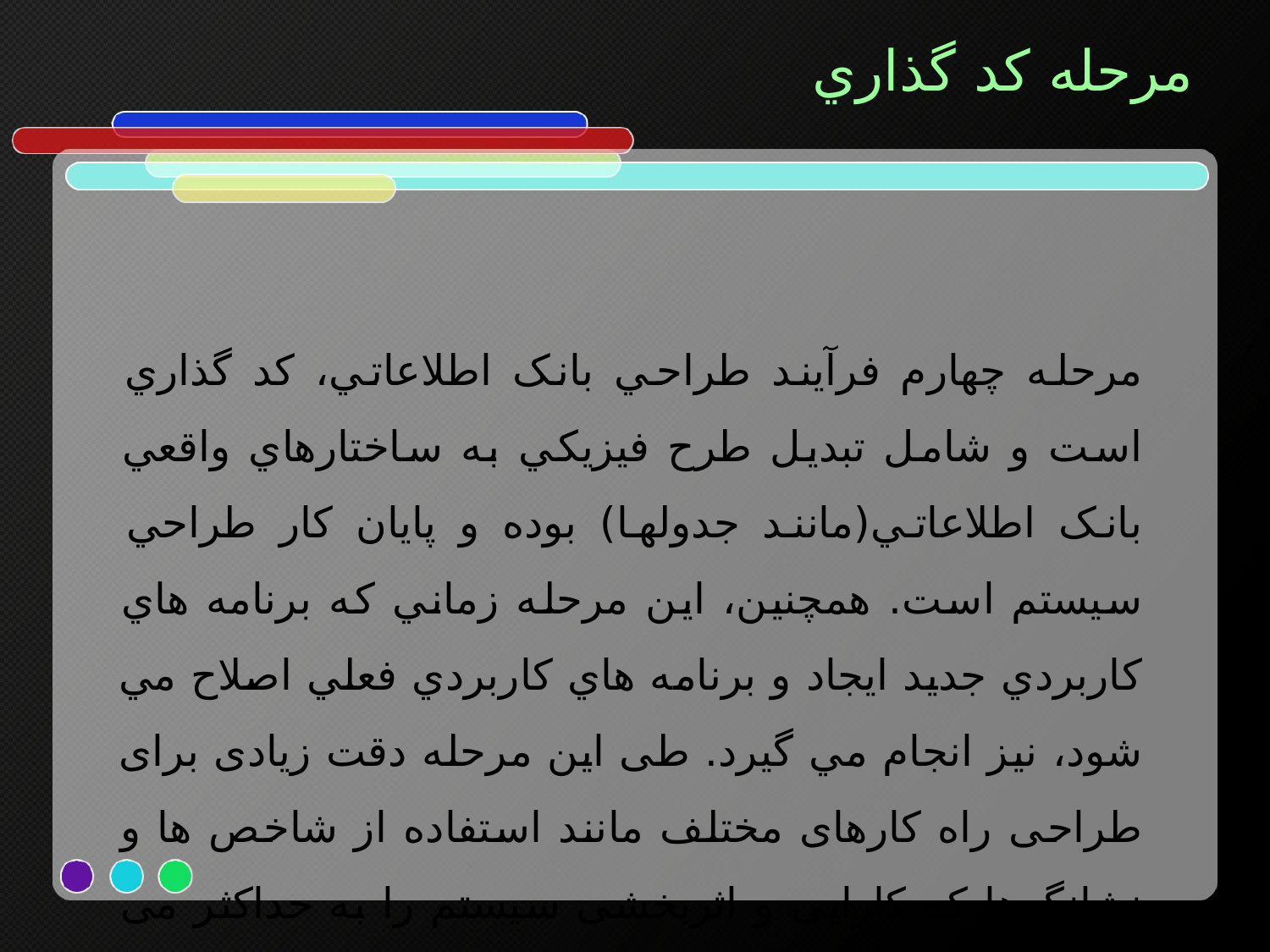

# مرحله کد گذاري
مرحله چهارم فرآيند طراحي بانک اطلاعاتي، کد گذاري است و شامل تبديل طرح فيزيکي به ساختارهاي واقعي بانک اطلاعاتي(مانند جدولها) بوده و پايان کار طراحي سيستم است. همچنين، اين مرحله زماني که برنامه هاي کاربردي جديد ايجاد و برنامه هاي کاربردي فعلي اصلاح مي شود، نيز انجام مي گيرد. طی این مرحله دقت زیادی برای طراحی راه کارهای مختلف مانند استفاده از شاخص ها و نشانگرها که کارایی و اثربخشی سیستم را به حداکثر می رسانند، ضروری است.